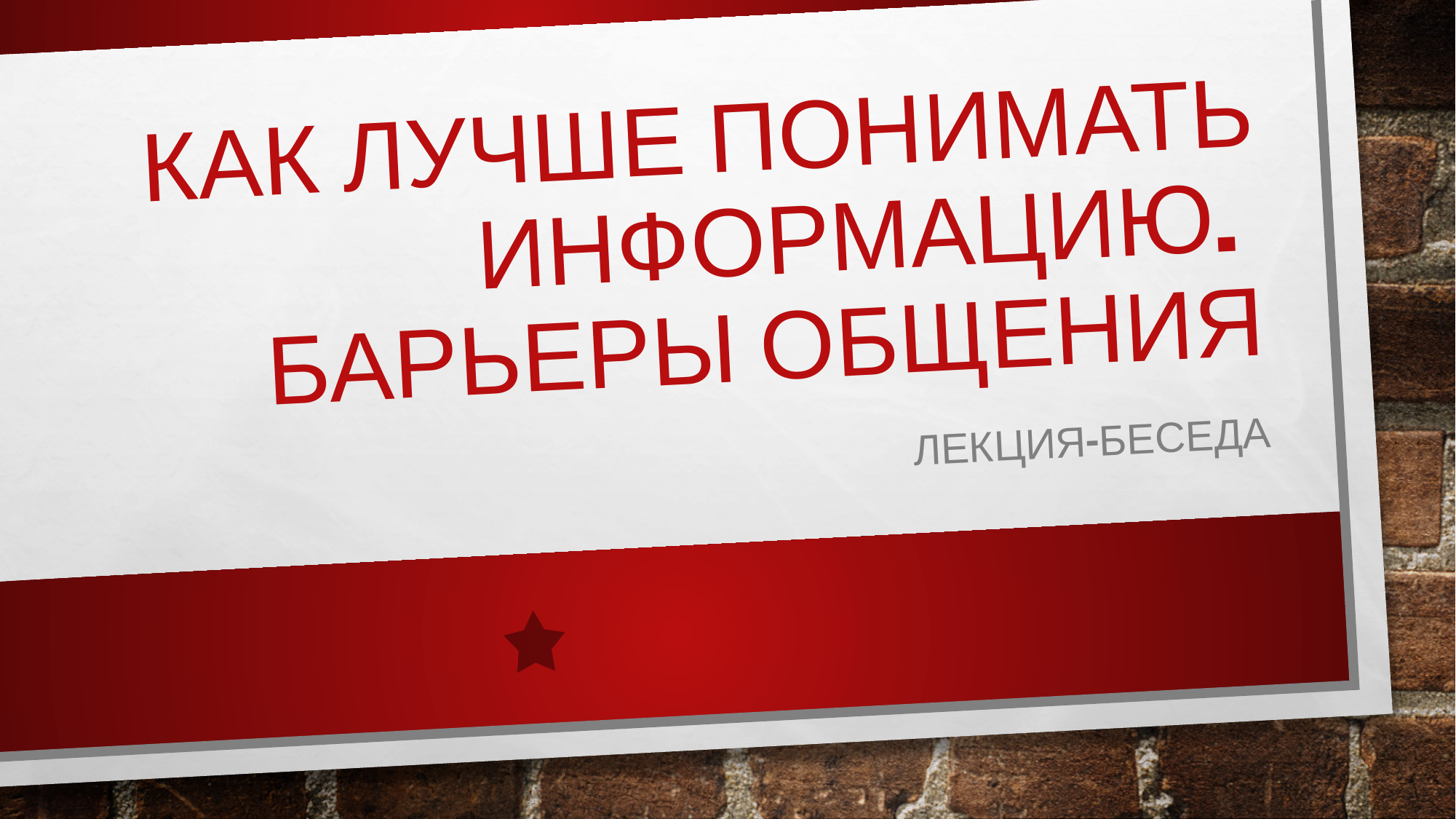

# Как лучше понимать информацию. Барьеры общения
Лекция-беседа